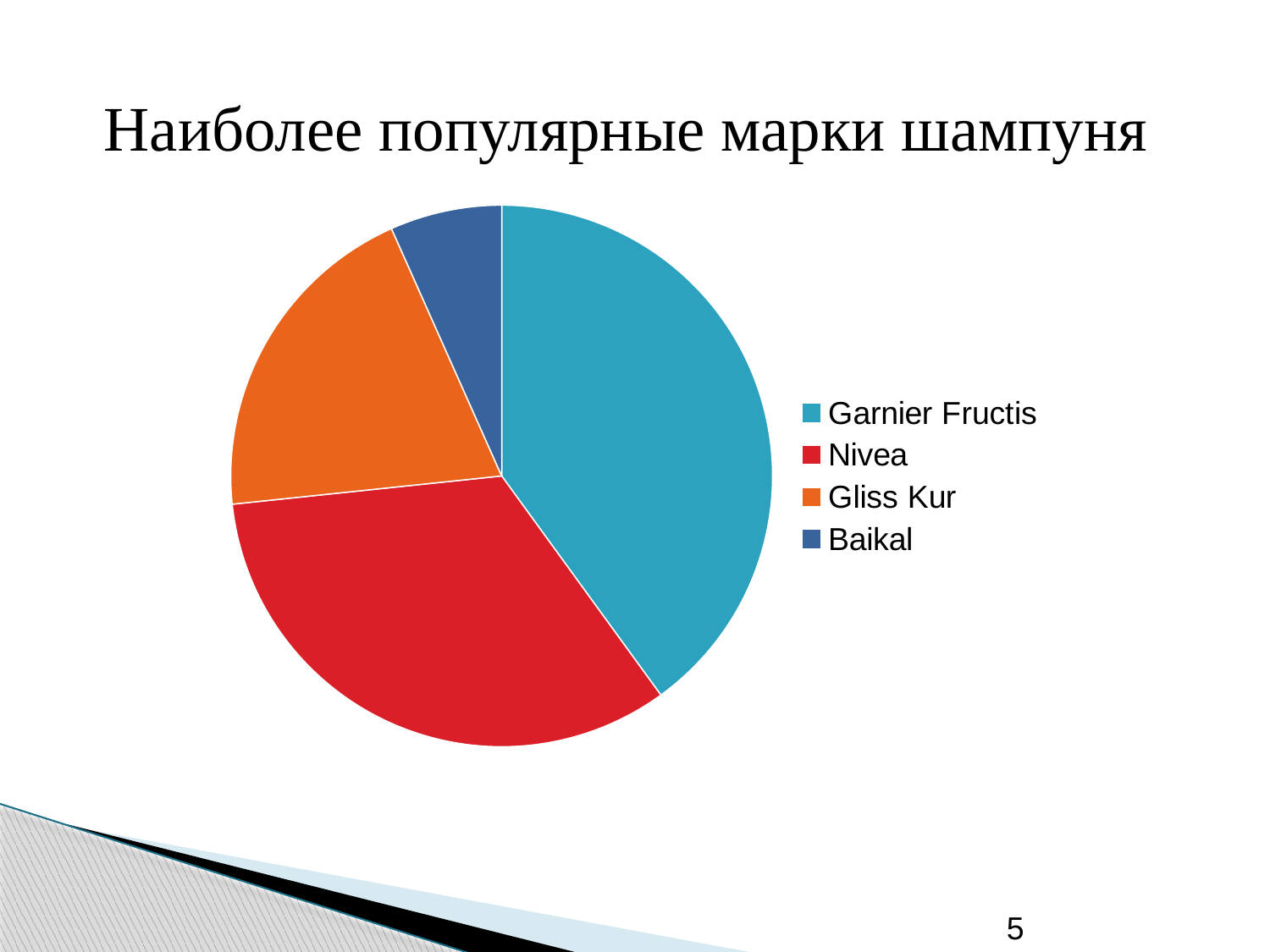

Наиболее популярные марки шампуня

### Chart

| Category | Продажи |
|---|---|
| Garnier Fructis | 6.0 |
| Nivea | 5.0 |
| Gliss Kur | 3.0 |
| Baikal | 1.0 |
5